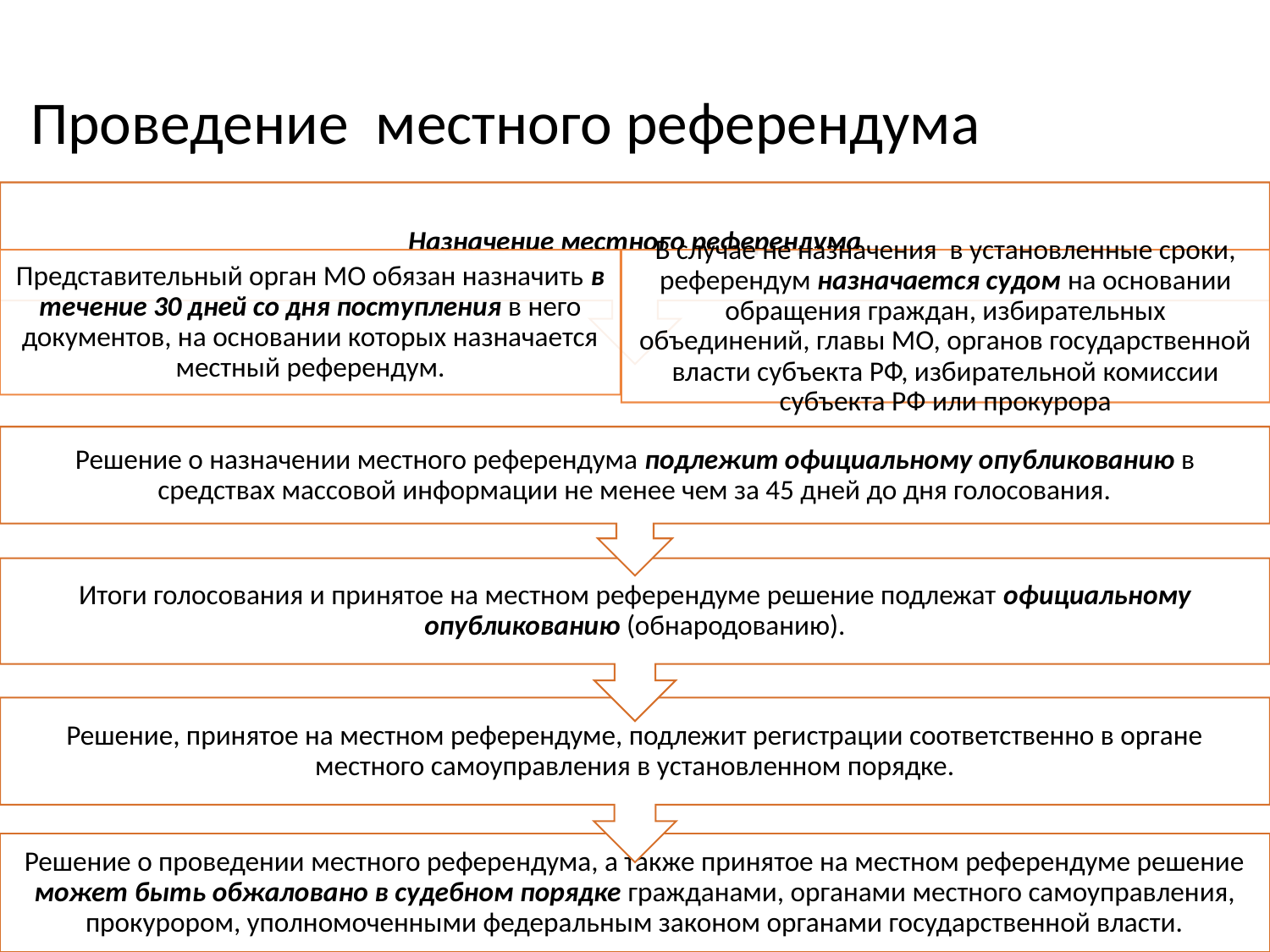

# Проведение  местного референдума
Решение о проведении местного референдума, а также принятое на местном референдуме решение может быть обжаловано в судебном порядке гражданами, органами местного самоуправления, прокурором, уполномоченными федеральным законом органами государственной власти.
Решение, принятое на местном референдуме, подлежит регистрации соответственно в органе местного самоуправления в установленном порядке.
Итоги голосования и принятое на местном референдуме решение подлежат официальному опубликованию (обнародованию).
Решение о назначении местного референдума подлежит официальному опубликованию в средствах массовой информации не менее чем за 45 дней до дня голосования.
Назначение местного референдума
Представительный орган МО обязан назначить в течение 30 дней со дня поступления в него документов, на основании которых назначается местный референдум.
В случае не назначения  в установленные сроки, референдум назначается судом на основании обращения граждан, избирательных объединений, главы МО, органов государственной власти субъекта РФ, избирательной комиссии субъекта РФ или прокурора